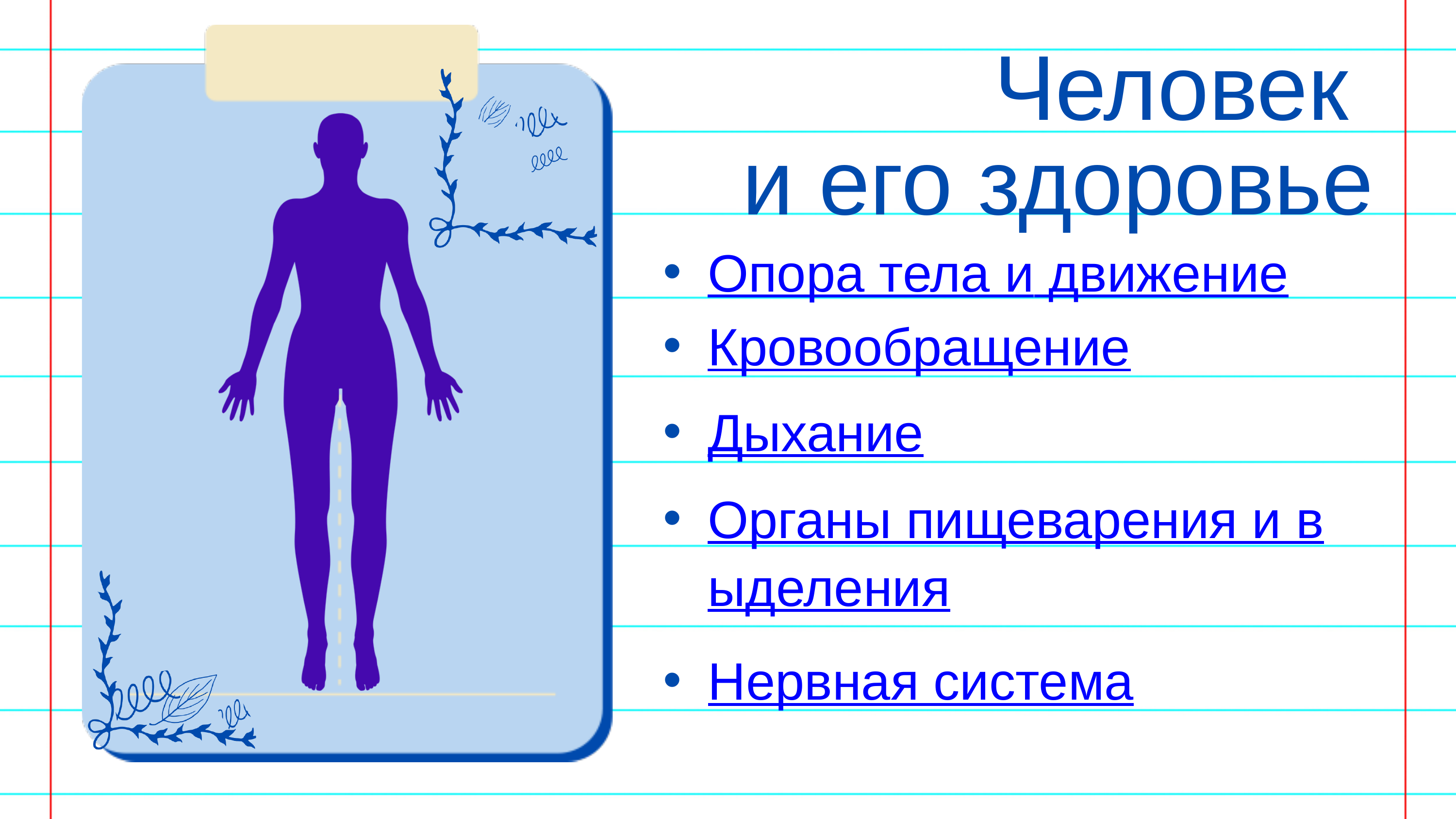

Человек
и его здоровье

Опора тела и движение
Кровообращение
Дыхание
Органы пищеварения и выделения
Нервная система